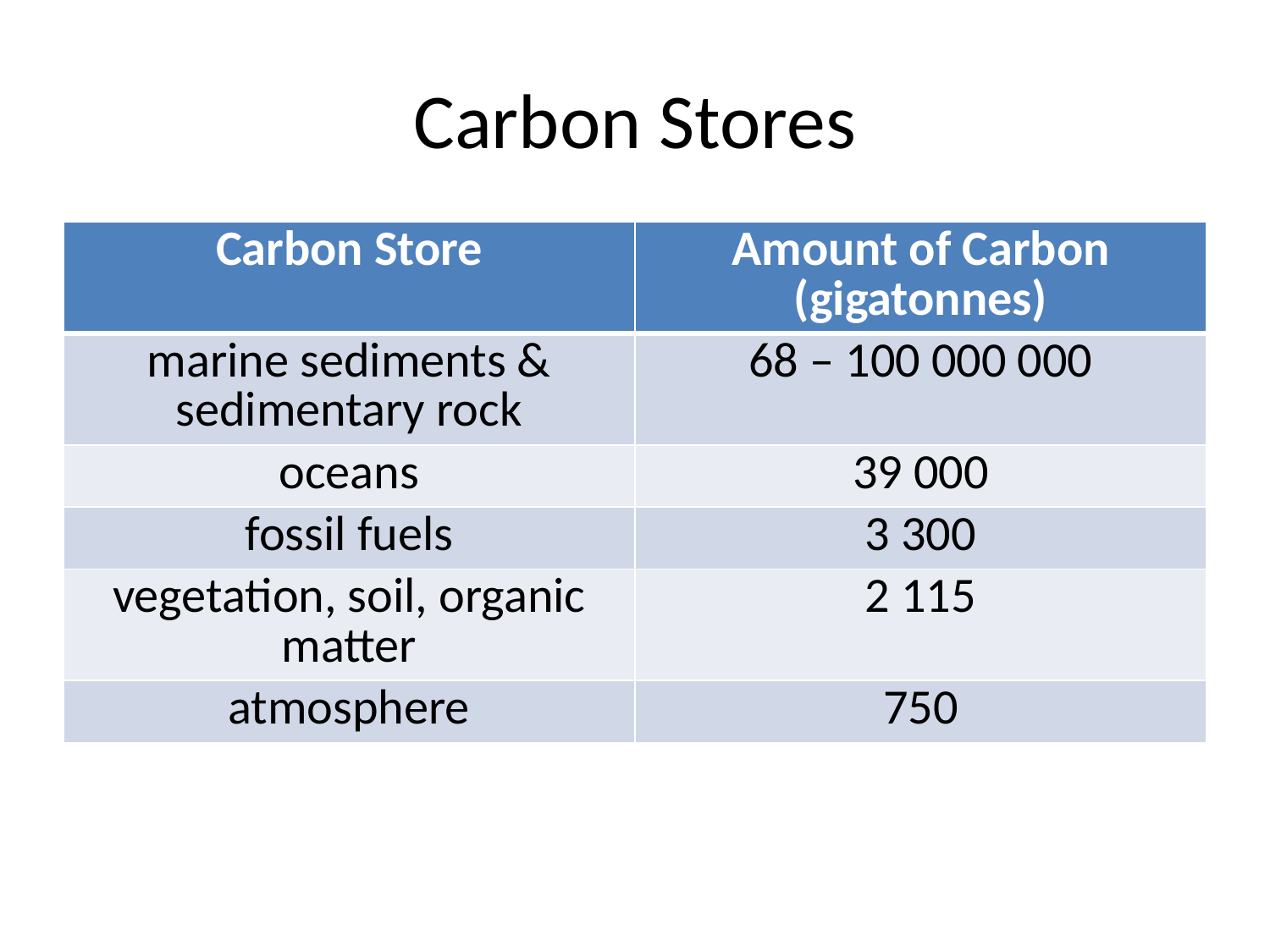

# Carbon Stores
| Carbon Store | Amount of Carbon (gigatonnes) |
| --- | --- |
| marine sediments & sedimentary rock | 68 – 100 000 000 |
| oceans | 39 000 |
| fossil fuels | 3 300 |
| vegetation, soil, organic matter | 2 115 |
| atmosphere | 750 |